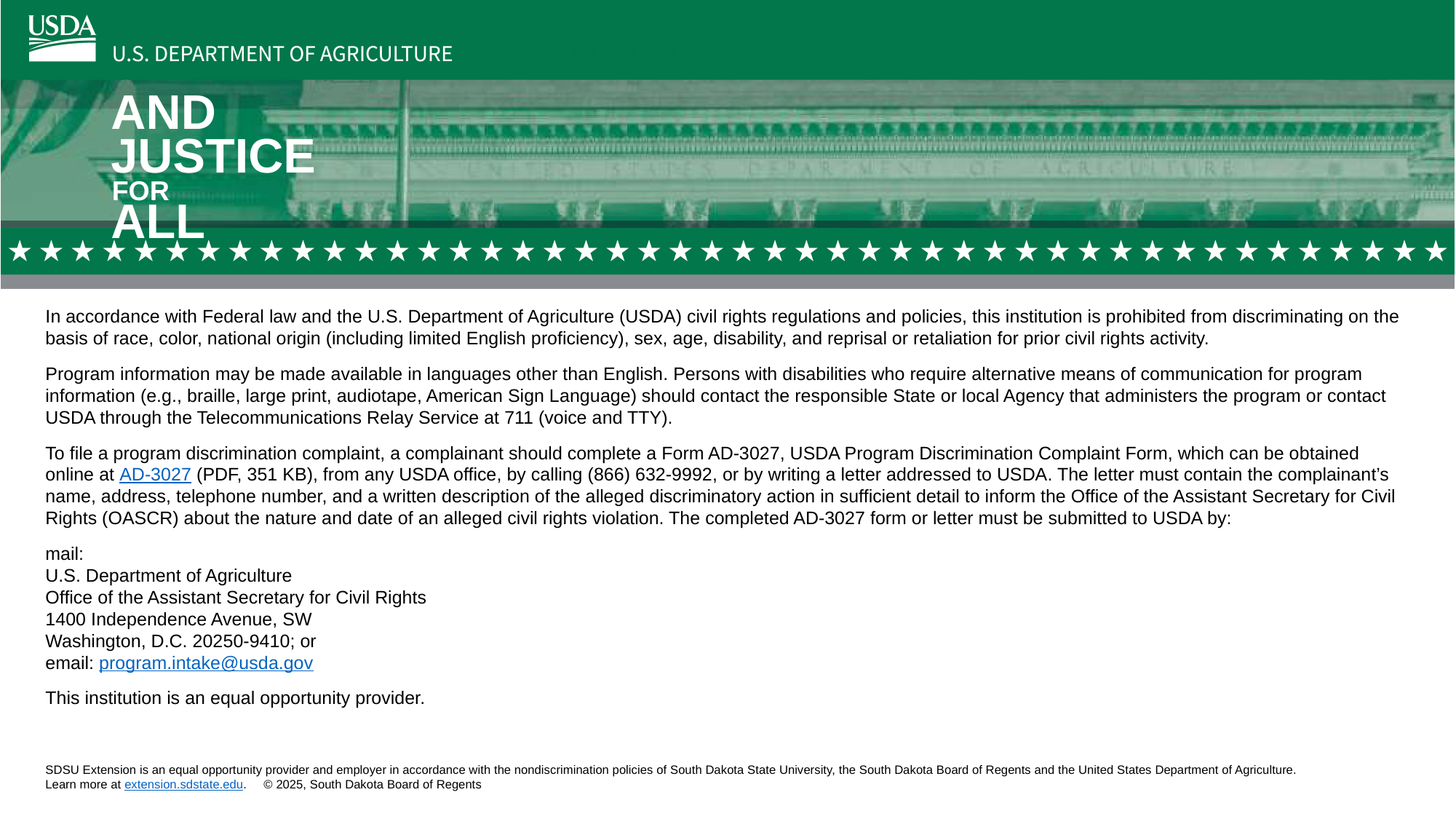

# And Justice for All - English